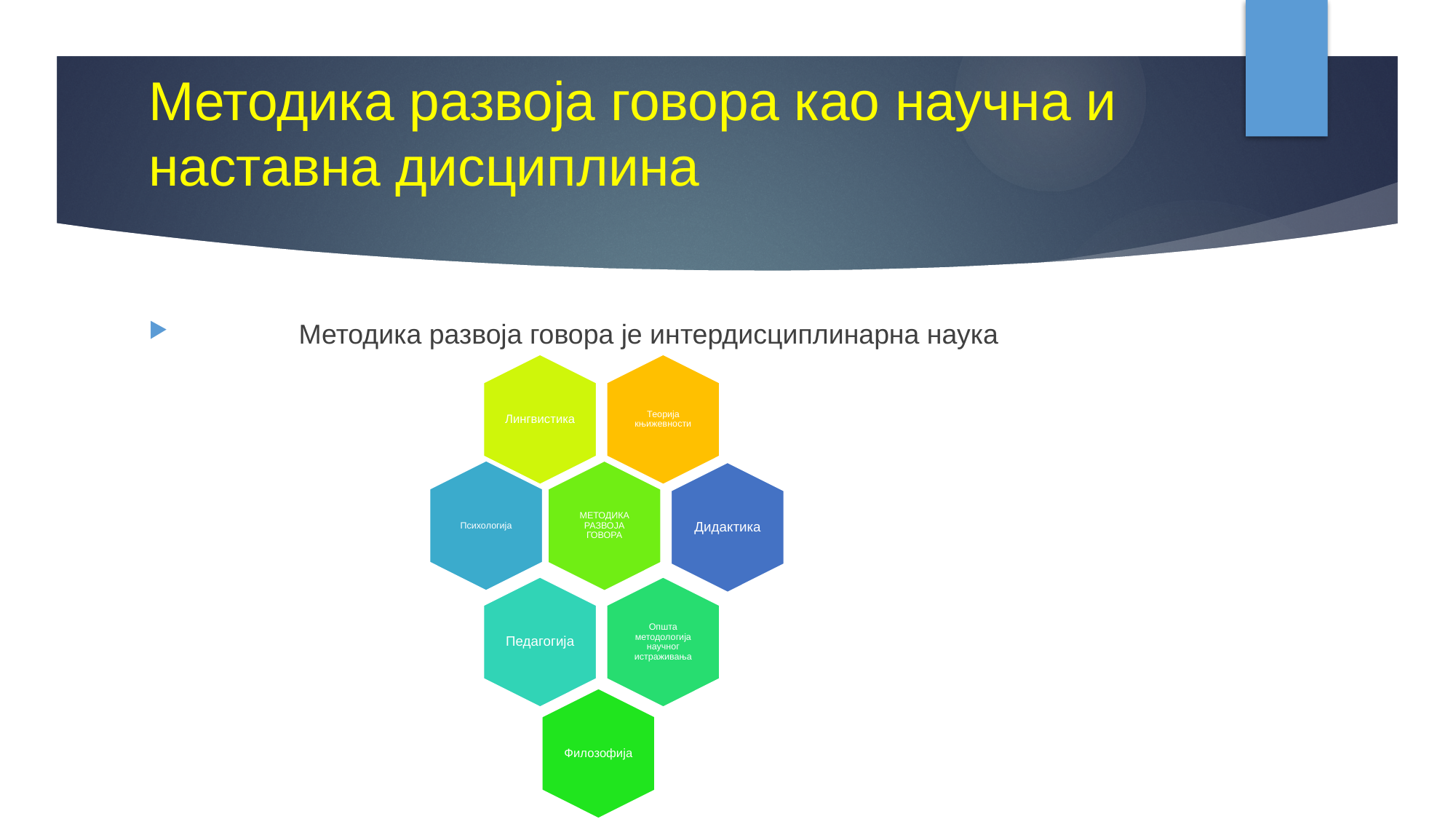

# Методика развоја говора као научна и наставна дисциплина
	Методика развоја говора је интердисциплинарна наука

Теорија књижевности

Лингвистика
МЕТОДИКА РАЗВОЈА ГОВОРА

Филозофија
Општа методологија научног истраживања

Педагогија
Психологија
Дидактика